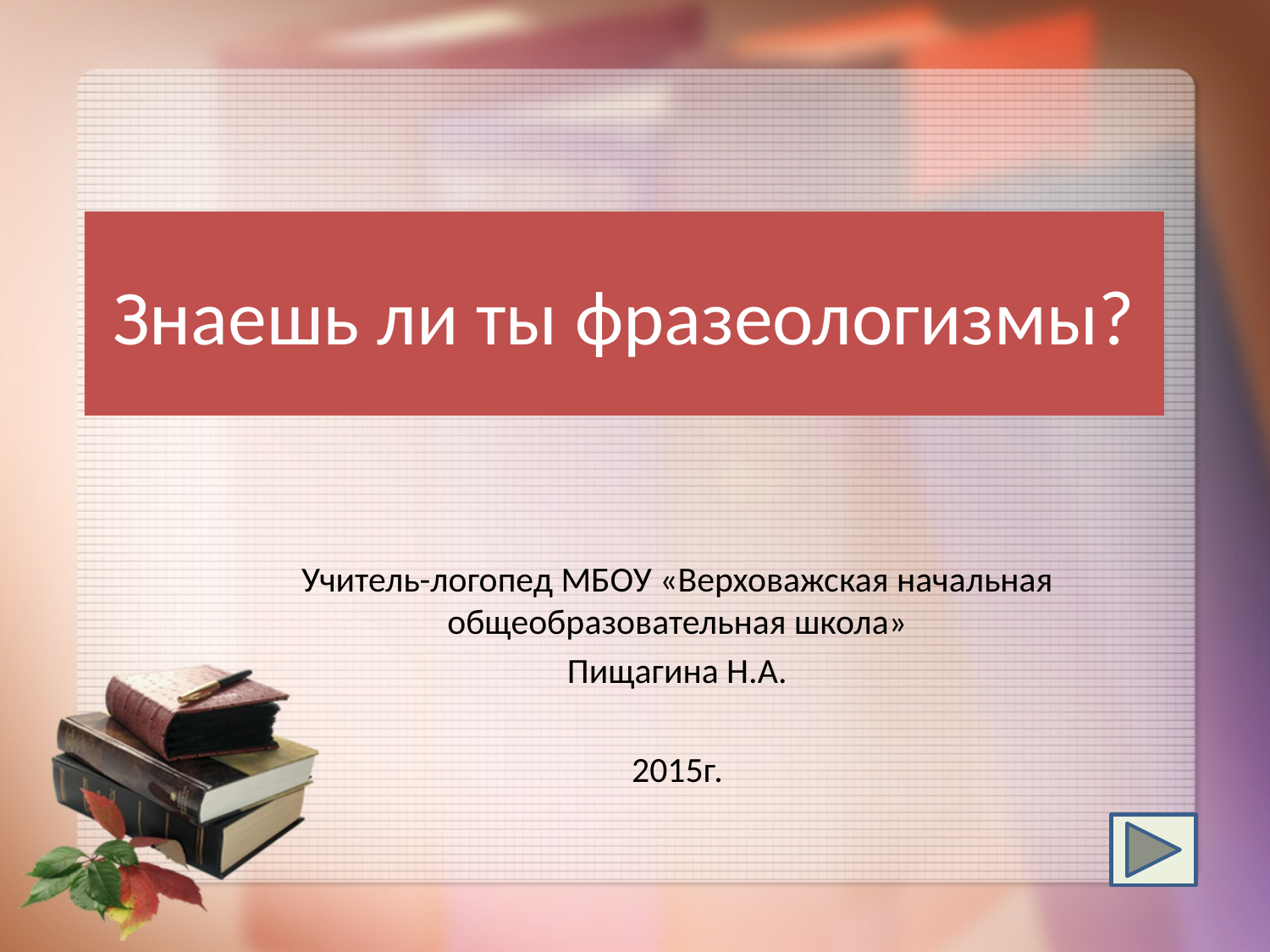

# Знаешь ли ты фразеологизмы?
Учитель-логопед МБОУ «Верховажская начальная общеобразовательная школа»
Пищагина Н.А.

2015г.